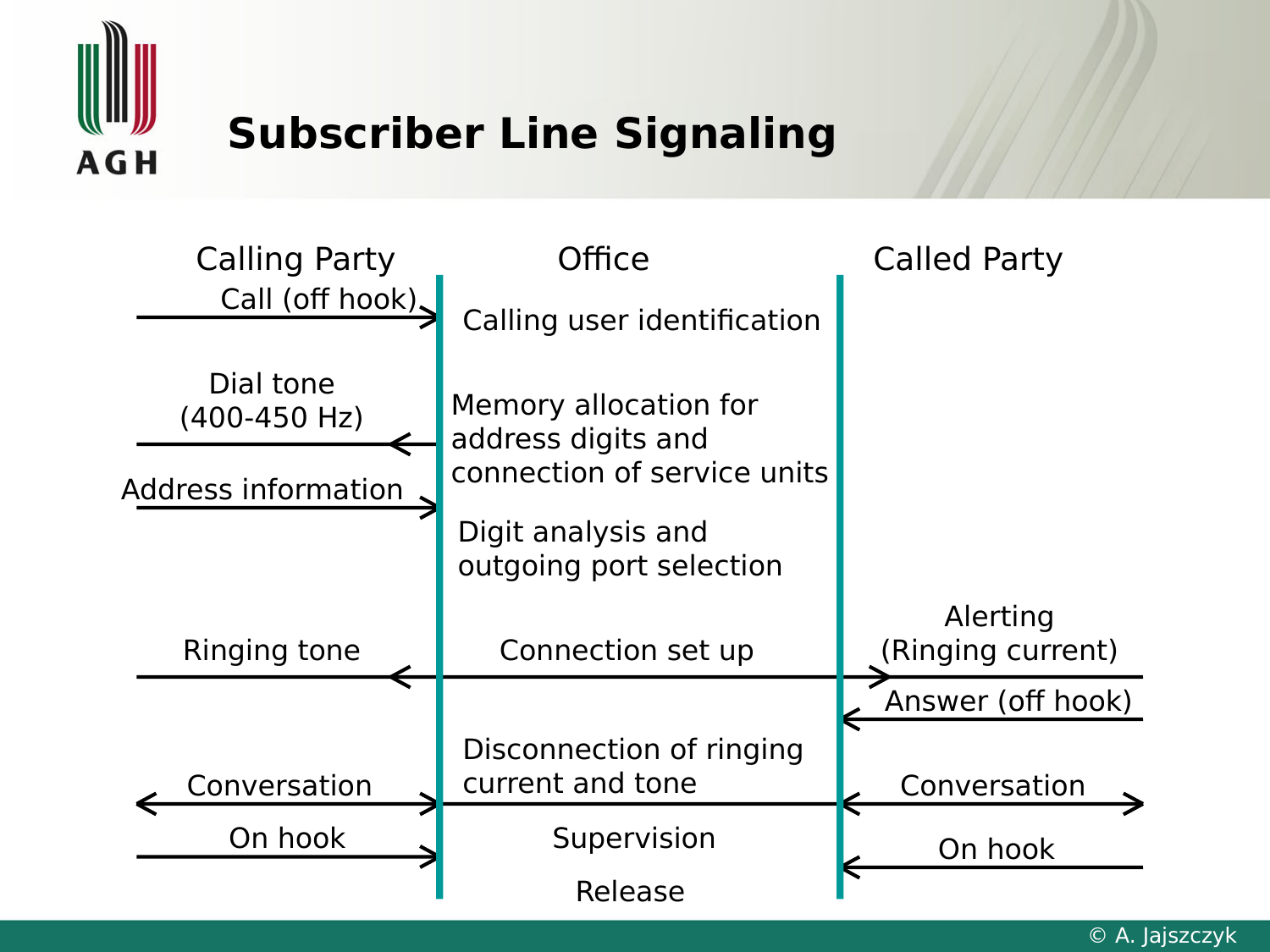

# Subscriber Line Signaling
            Calling Party
Office
  Called Party

Call (off hook)

Calling user identification
        Dial tone
        (400-450 Hz)

Memory allocation for
address digits and
connection of service units
Address information

Digit analysis and
outgoing port selection

Ringing tone

    Connection set up
Alerting
(Ringing current)

Answer (off hook)

Disconnection of ringing
current and tone
Conversation
Conversation

                On hook

Supervision
       On hook

Release